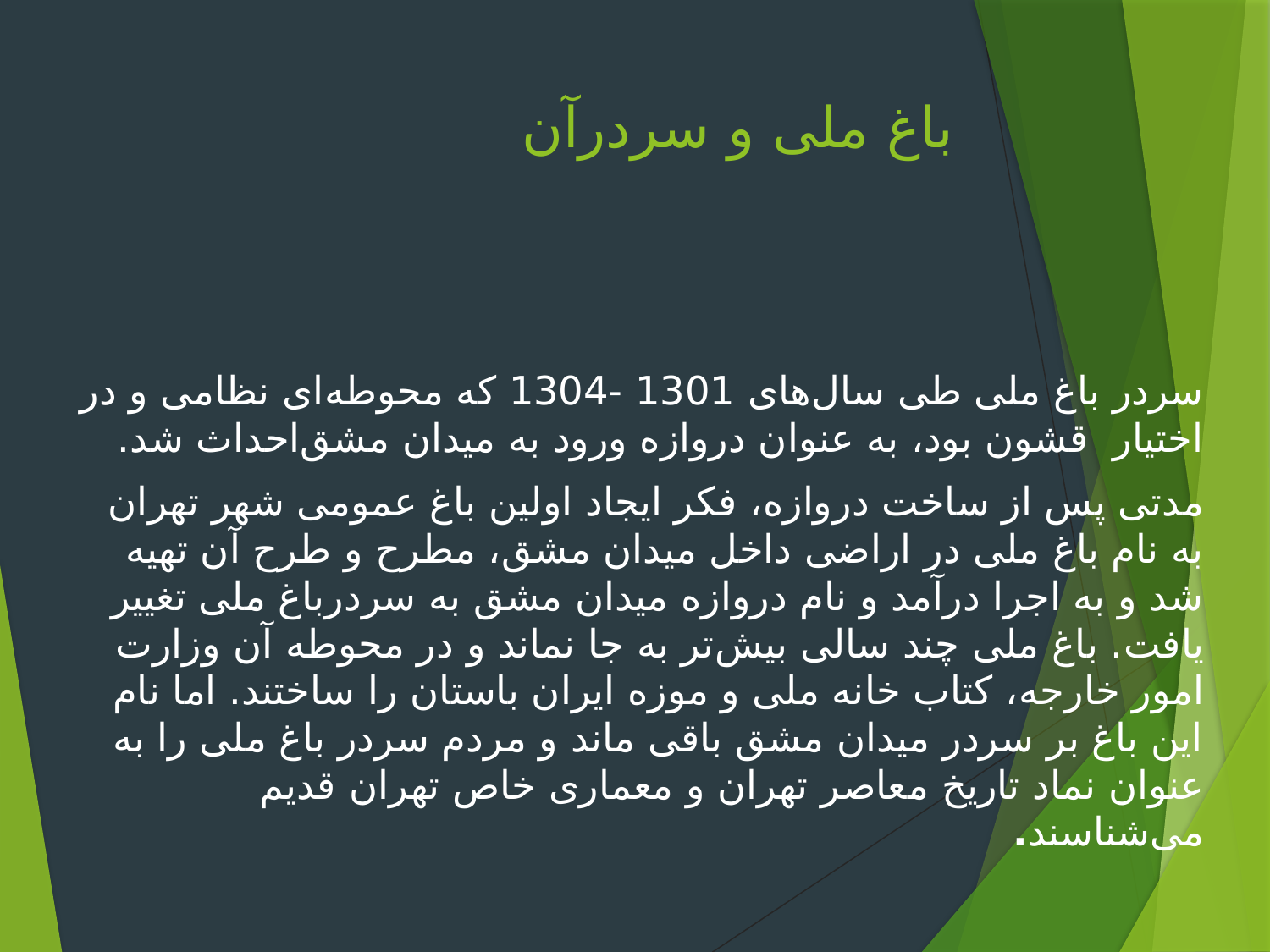

# باغ ملی و سردرآن
سردر باغ ملی طی سال‌های 1301 -1304 كه محوطه‌ای نظامی و در اختیار  قشون بود، به عنوان دروازه ورود به میدان مشق‌احداث شد.
مدتی پس از ساخت دروازه‌، فكر ایجاد اولین باغ عمومی شهر تهران به نام باغ ملی در اراضی داخل میدان مشق‌، مطرح و طرح آن تهیه شد و به اجرا درآمد و نام دروازه میدان مشق به سردرباغ ملی تغییر یافت‌. باغ ملی چند سالی بیش‌تر به جا نماند و در محوطه آن وزارت امور خارجه‌، كتاب خانه ملی و موزه ایران باستان را ساختند. اما نام این باغ بر سردر میدان مشق باقی ماند و مردم سردر باغ ملی را به عنوان نماد تاریخ معاصر تهران و معماری خاص تهران قدیم می‌شناسند.